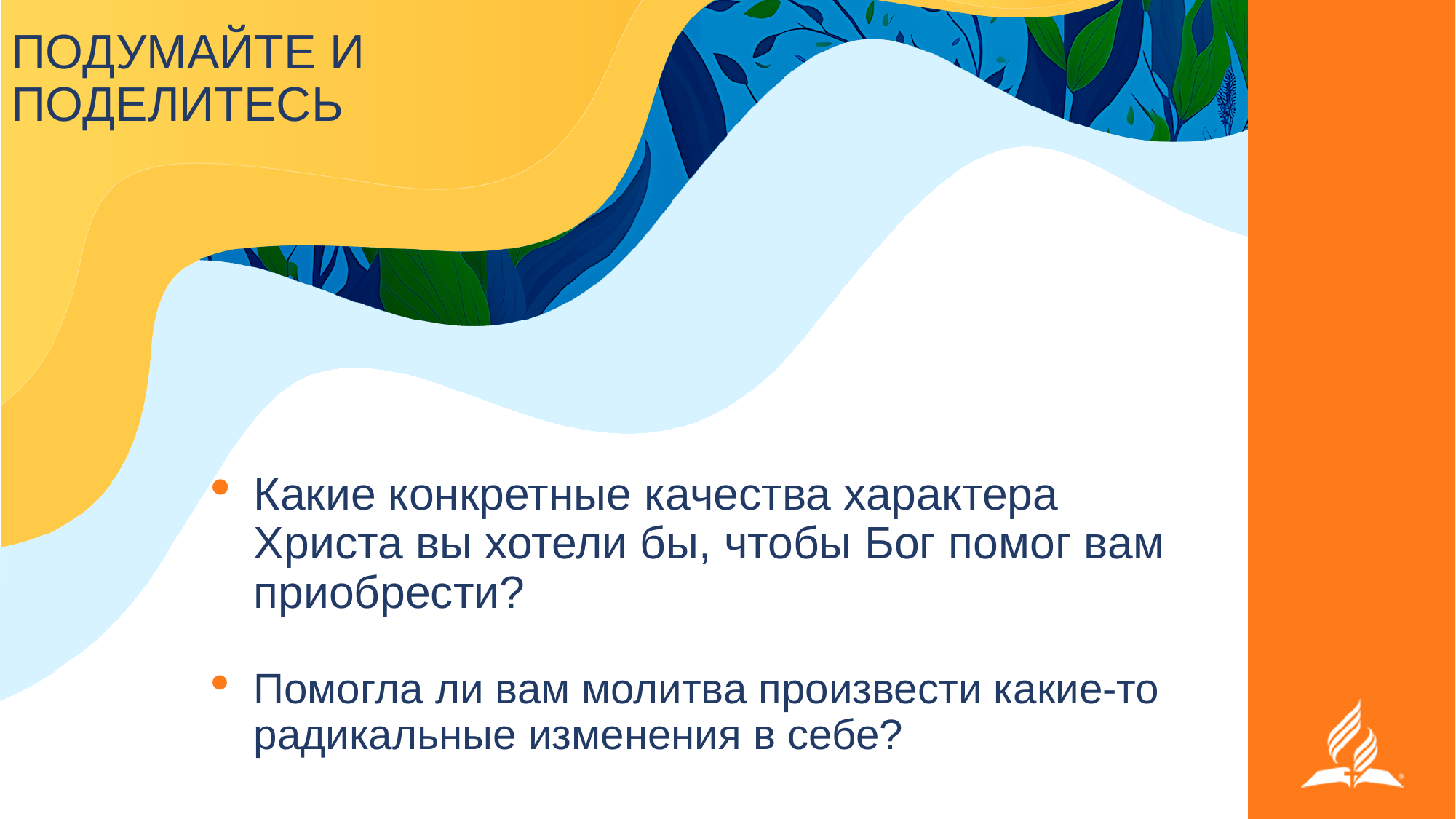

# ПОДУМАЙТЕ И ПОДЕЛИТЕСЬ
Какие конкретные качества характера Христа вы хотели бы, чтобы Бог помог вам приобрести?

Помогла ли вам молитва произвести какие-то радикальные изменения в себе?